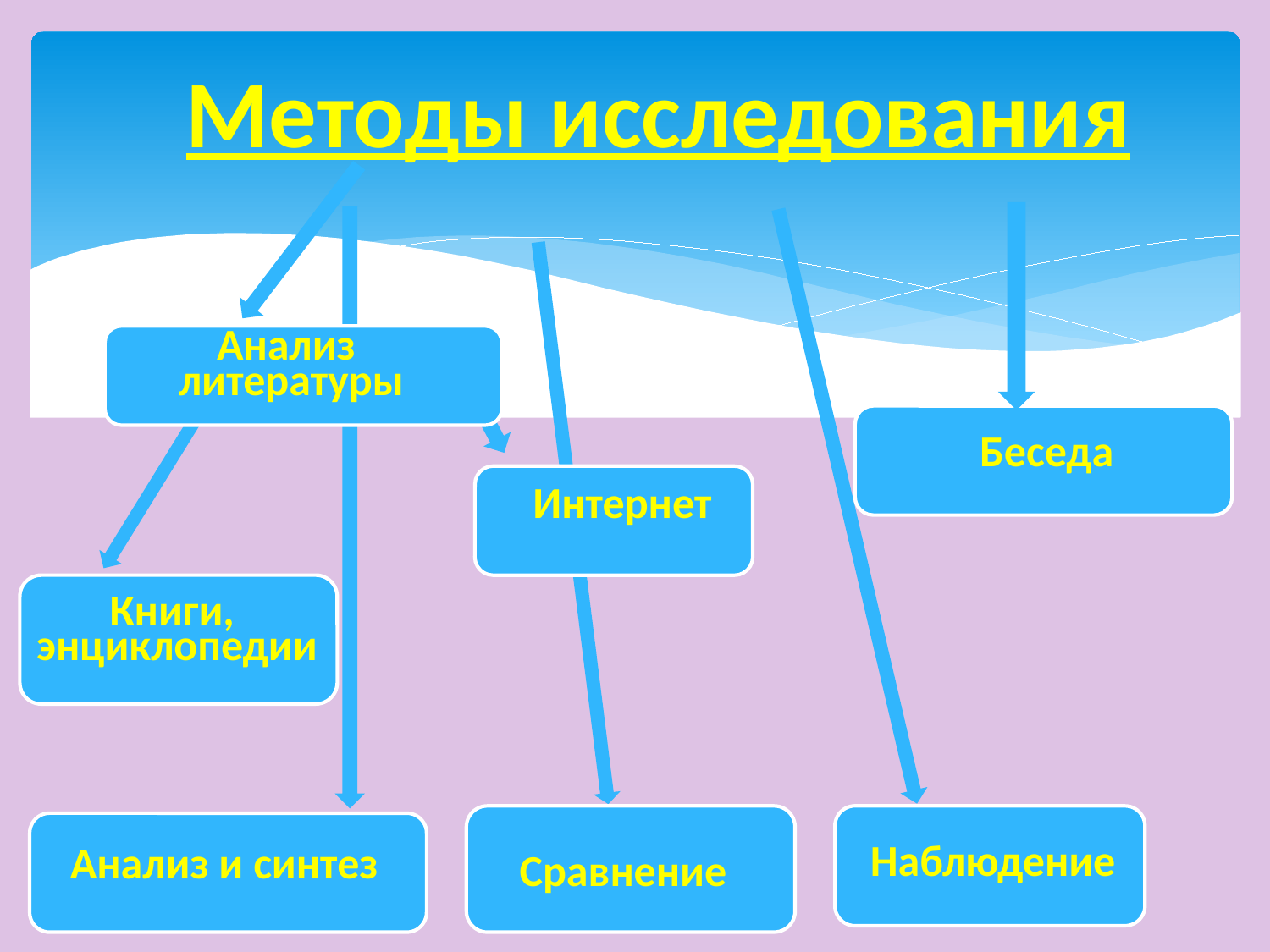

Методы исследования

Анализ
литературы

Беседа

Интернет

Книги,
энциклопедии

Наблюдение
Сравнение
Анализ и синтез